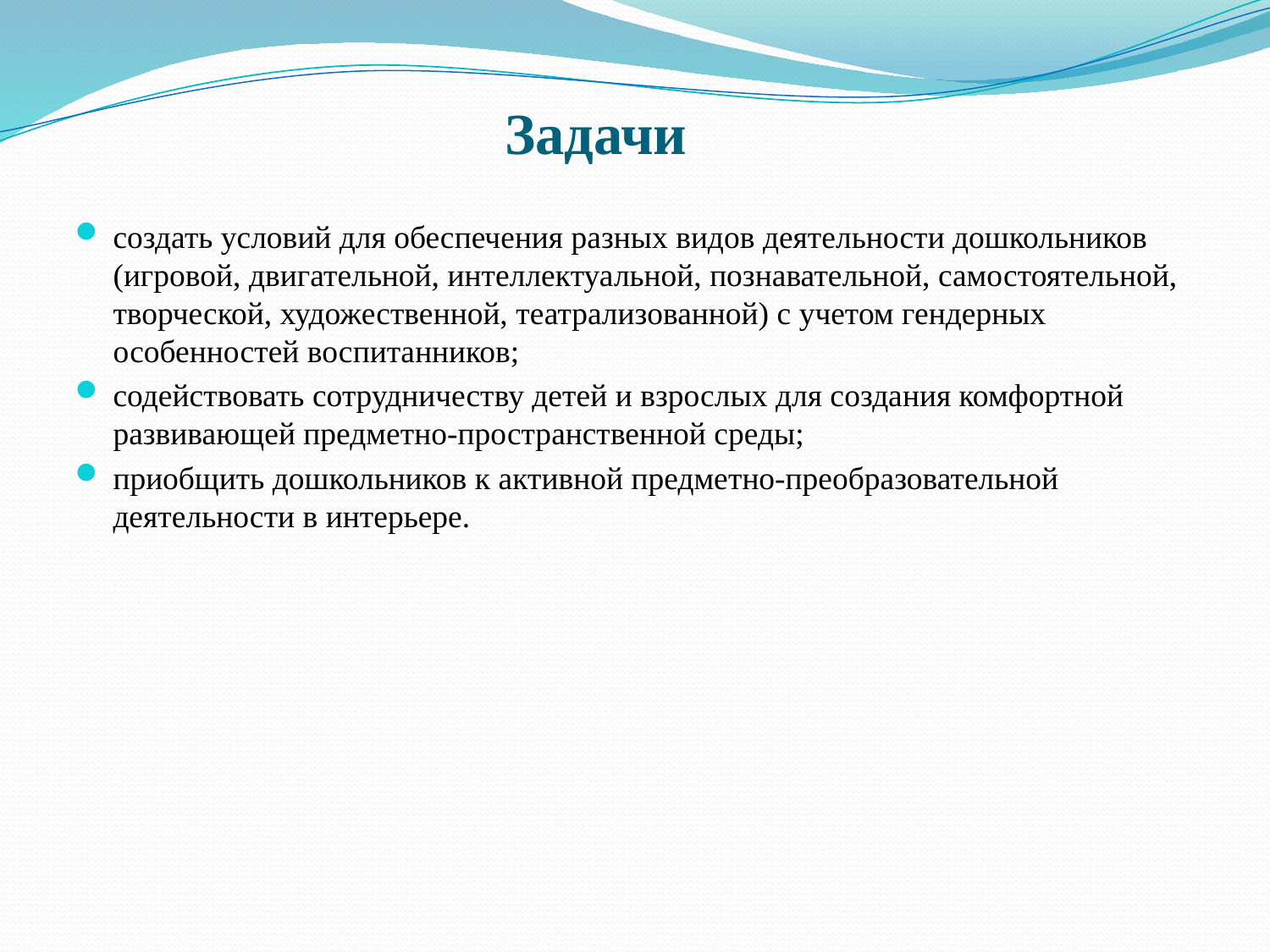

# Задачи

создать условий для обеспечения разных видов деятельности дошкольников (игровой, двигательной, интеллектуальной, познавательной, самостоятельной, творческой, художественной, театрализованной) с учетом гендерных особенностей воспитанников;
содействовать сотрудничеству детей и взрослых для создания комфортной развивающей предметно-пространственной среды;
приобщить дошкольников к активной предметно-преобразовательной деятельности в интерьере.